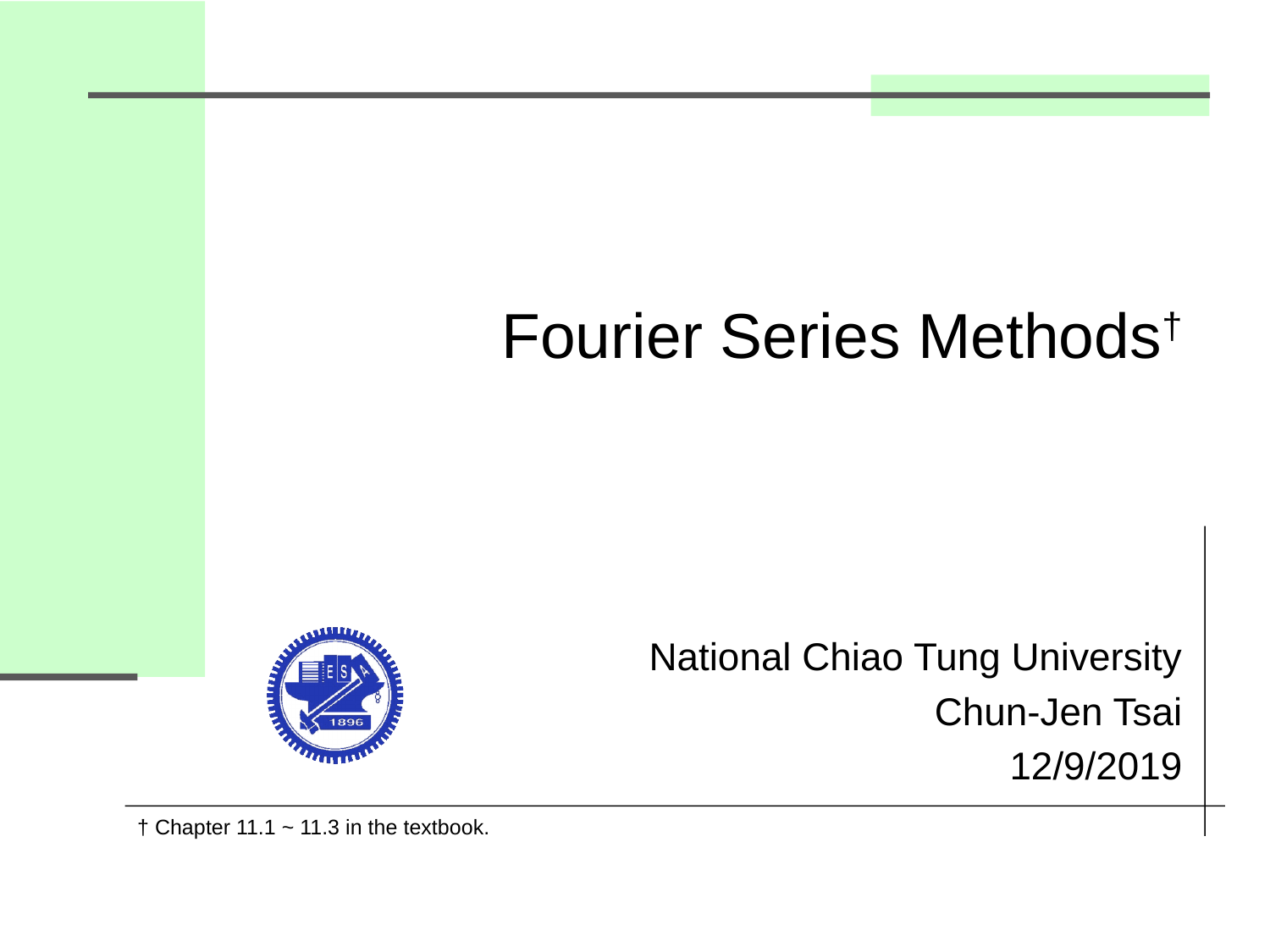

# Fourier Series Methods†
National Chiao Tung University
Chun-Jen Tsai
12/9/2019
† Chapter 11.1 ~ 11.3 in the textbook.